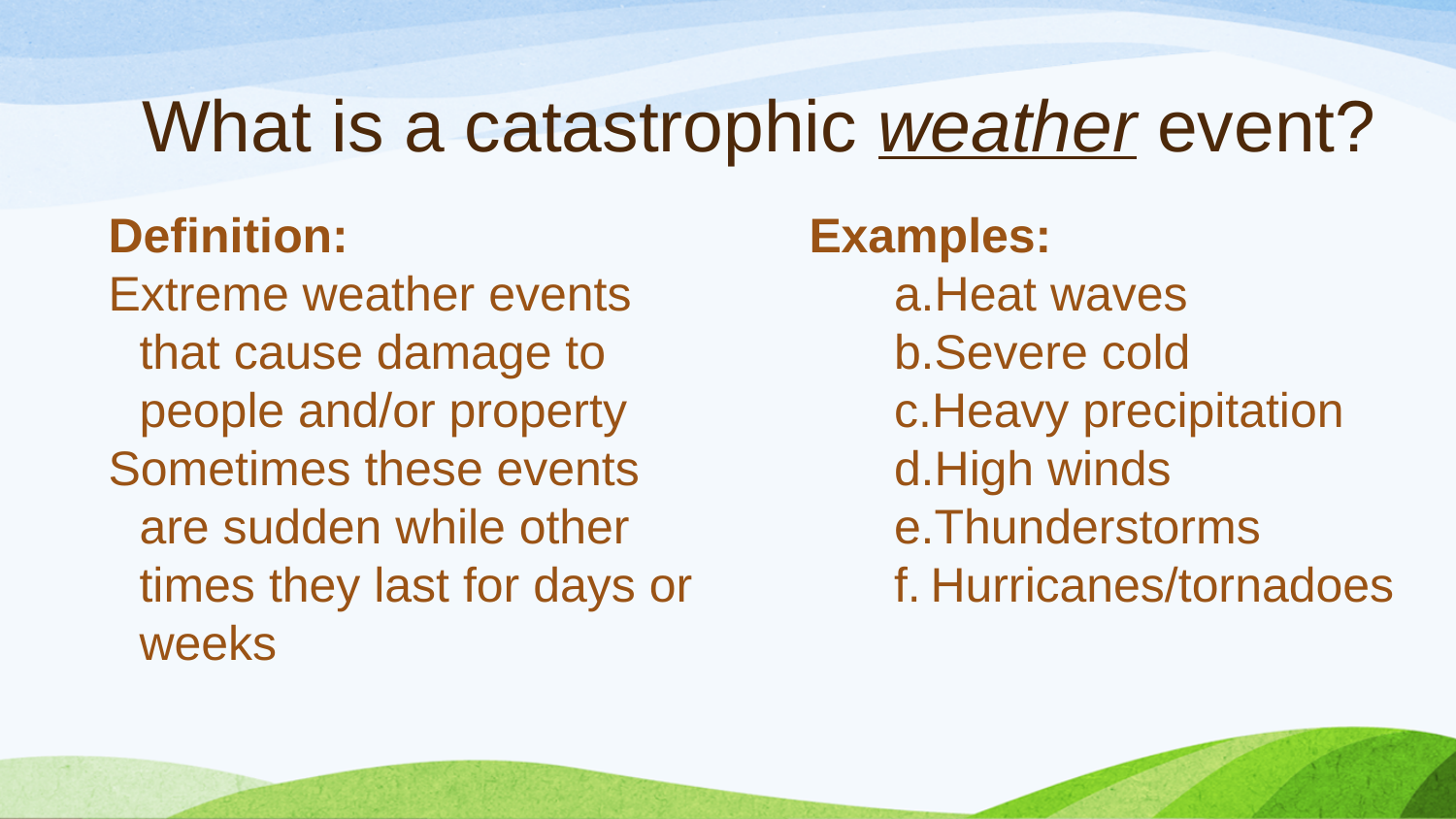

# What is a catastrophic weather event?
Examples:
Heat waves
Severe cold
Heavy precipitation
High winds
Thunderstorms
Hurricanes/tornadoes
Definition:
Extreme weather events that cause damage to people and/or property
Sometimes these events are sudden while other times they last for days or weeks